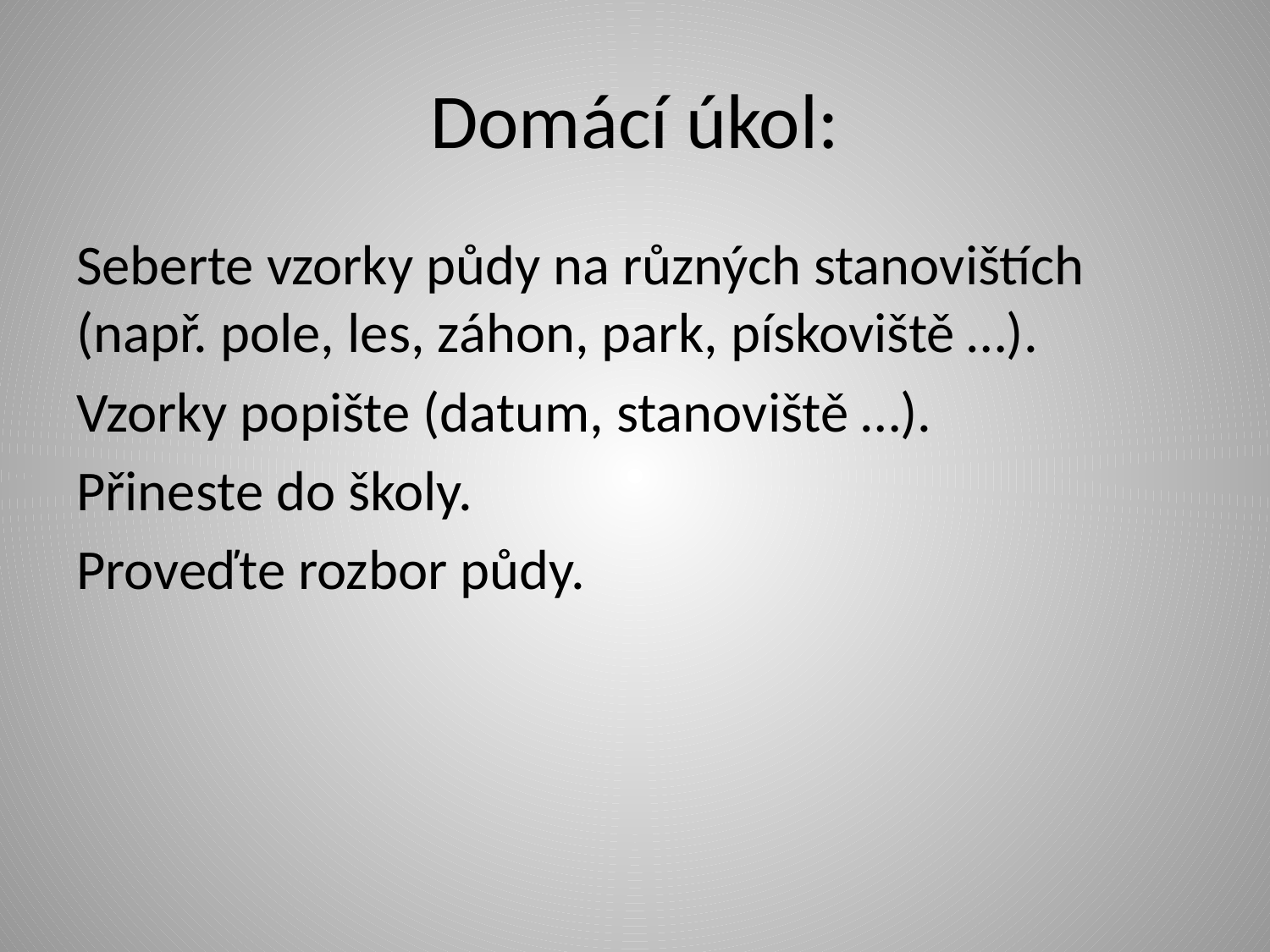

# Domácí úkol:
Seberte vzorky půdy na různých stanovištích (např. pole, les, záhon, park, pískoviště …).
Vzorky popište (datum, stanoviště …).
Přineste do školy.
Proveďte rozbor půdy.